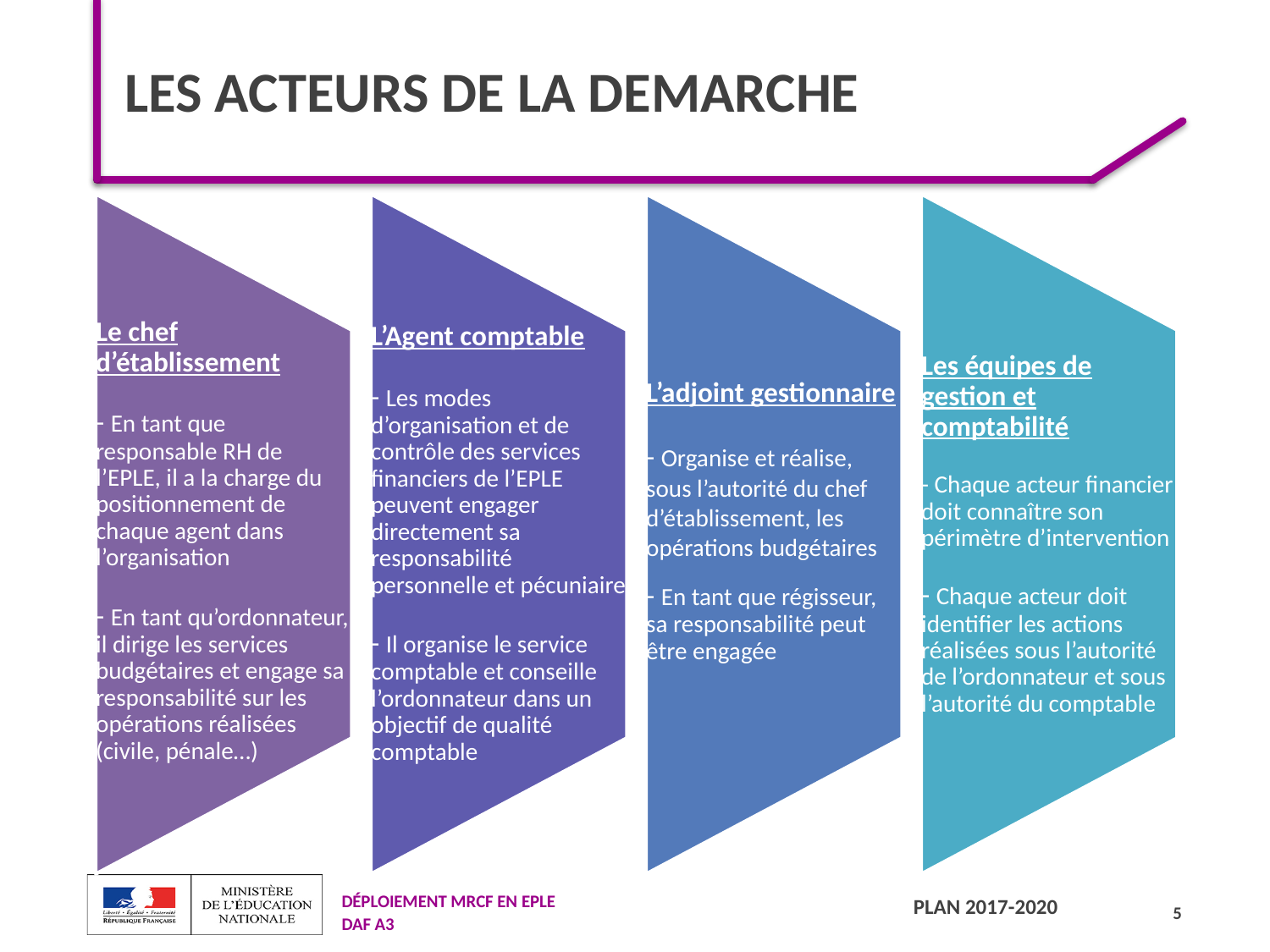

# LES ACTEURS DE LA DEMARCHE

Le chef d’établissement

- En tant que responsable RH de l’EPLE, il a la charge du positionnement de chaque agent dans l’organisation

- En tant qu’ordonnateur, il dirige les services budgétaires et engage sa responsabilité sur les opérations réalisées (civile, pénale…)

L’Agent comptable

- Les modes d’organisation et de contrôle des services financiers de l’EPLE peuvent engager directement sa responsabilité personnelle et pécuniaire

- Il organise le service comptable et conseille l’ordonnateur dans un objectif de qualité comptable
L’adjoint gestionnaire

- Organise et réalise, sous l’autorité du chef d’établissement, les opérations budgétaires

- En tant que régisseur, sa responsabilité peut être engagée

Les équipes de gestion et comptabilité

- Chaque acteur financier doit connaître son périmètre d’intervention

- Chaque acteur doit identifier les actions réalisées sous l’autorité de l’ordonnateur et sous l’autorité du comptable
5